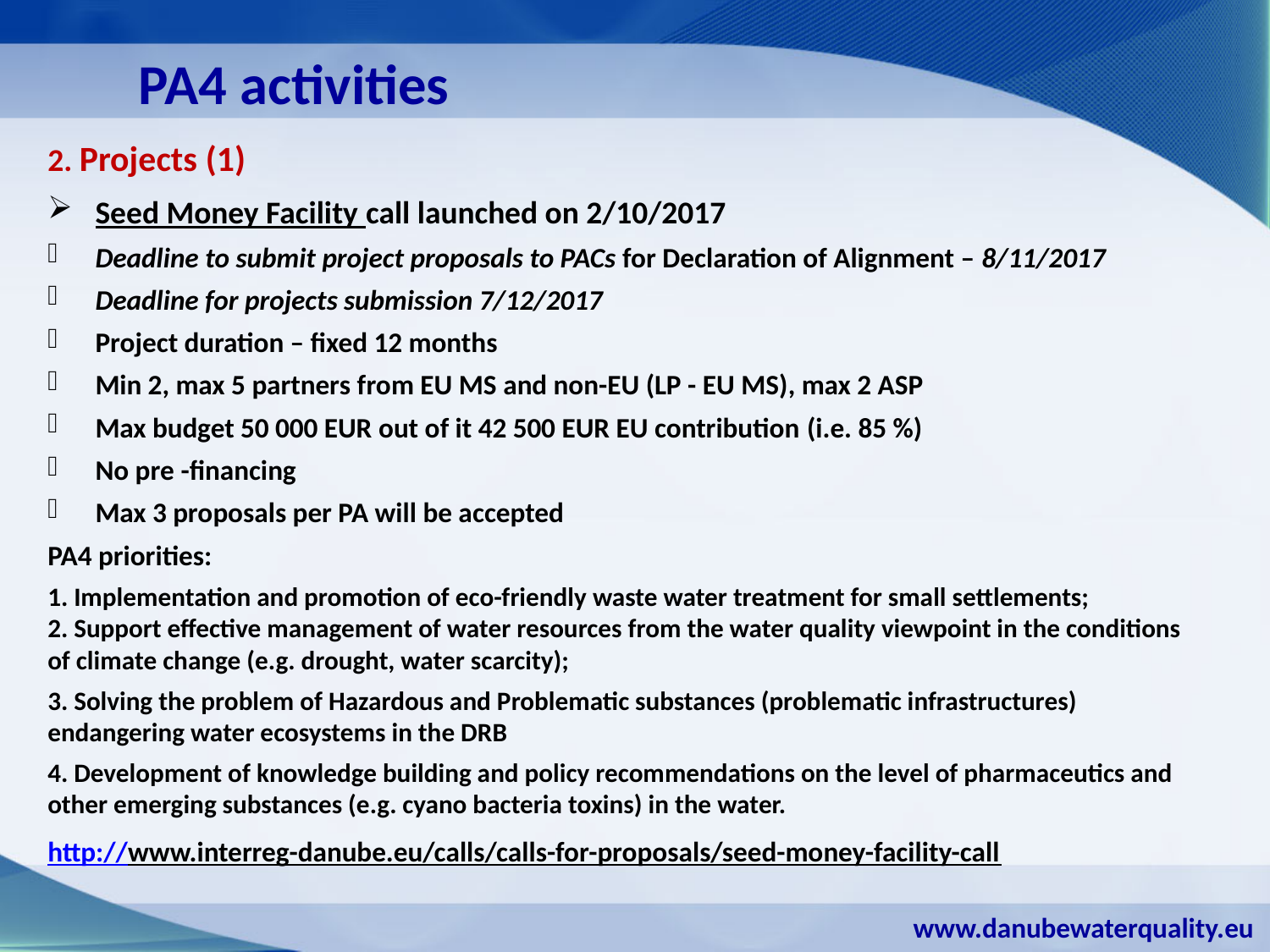

PA4 activities

2. Projects (1)
Seed Money Facility call launched on 2/10/2017
Deadline to submit project proposals to PACs for Declaration of Alignment – 8/11/2017
Deadline for projects submission 7/12/2017
Project duration – fixed 12 months
Min 2, max 5 partners from EU MS and non-EU (LP - EU MS), max 2 ASP
Max budget 50 000 EUR out of it 42 500 EUR EU contribution (i.e. 85 %)
No pre -financing
Max 3 proposals per PA will be accepted
PA4 priorities:
1. Implementation and promotion of eco-friendly waste water treatment for small settlements;
2. Support effective management of water resources from the water quality viewpoint in the conditions of climate change (e.g. drought, water scarcity);
3. Solving the problem of Hazardous and Problematic substances (problematic infrastructures) endangering water ecosystems in the DRB
4. Development of knowledge building and policy recommendations on the level of pharmaceutics and other emerging substances (e.g. cyano bacteria toxins) in the water.
http://www.interreg-danube.eu/calls/calls-for-proposals/seed-money-facility-call

www.danubewaterquality.eu